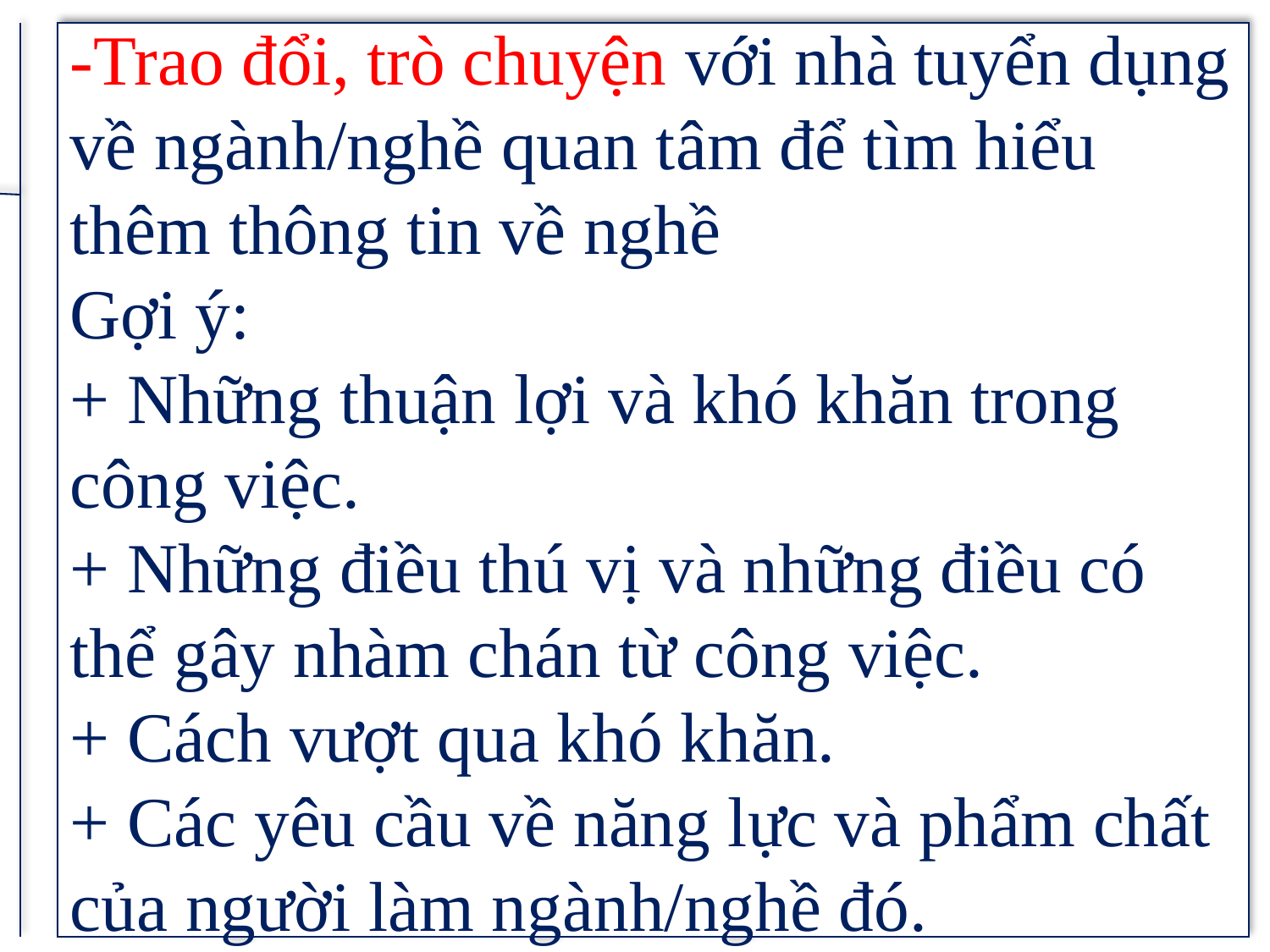

-Trao đổi, trò chuyện với nhà tuyển dụng về ngành/nghề quan tâm để tìm hiểu thêm thông tin về nghề
Gợi ý:
+ Những thuận lợi và khó khăn trong công việc.
+ Những điều thú vị và những điều có thể gây nhàm chán từ công việc.
+ Cách vượt qua khó khăn.
+ Các yêu cầu về năng lực và phẩm chất của người làm ngành/nghề đó.